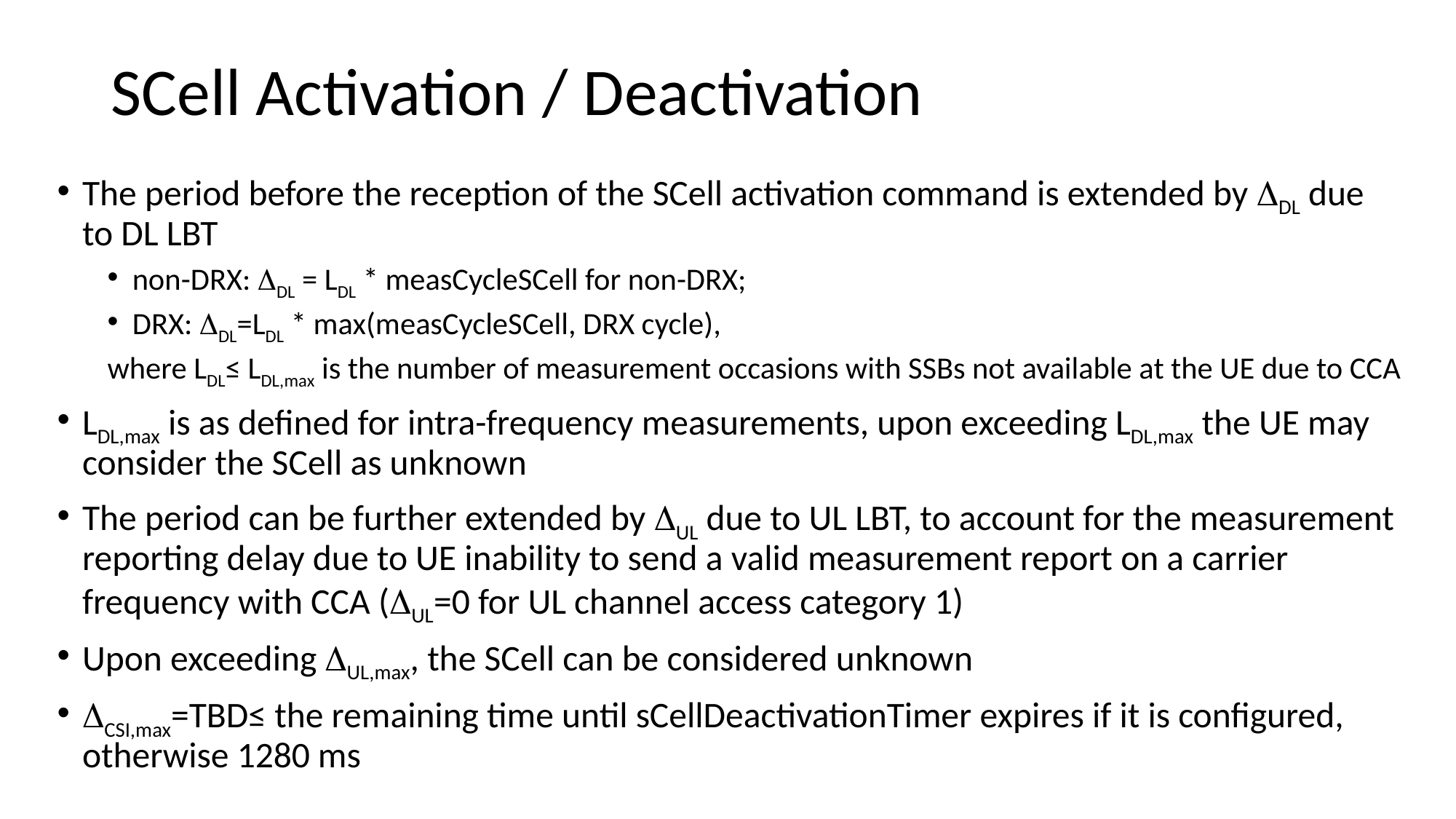

# SCell Activation / Deactivation
The period before the reception of the SCell activation command is extended by ΔDL due to DL LBT
non-DRX: ΔDL = LDL * measCycleSCell for non-DRX;
DRX: ΔDL=LDL * max(measCycleSCell, DRX cycle),
where LDL≤ LDL,max is the number of measurement occasions with SSBs not available at the UE due to CCA
LDL,max is as defined for intra-frequency measurements, upon exceeding LDL,max the UE may consider the SCell as unknown
The period can be further extended by ΔUL due to UL LBT, to account for the measurement reporting delay due to UE inability to send a valid measurement report on a carrier frequency with CCA (ΔUL=0 for UL channel access category 1)
Upon exceeding ΔUL,max, the SCell can be considered unknown
ΔCSI,max=TBD≤ the remaining time until sCellDeactivationTimer expires if it is configured, otherwise 1280 ms